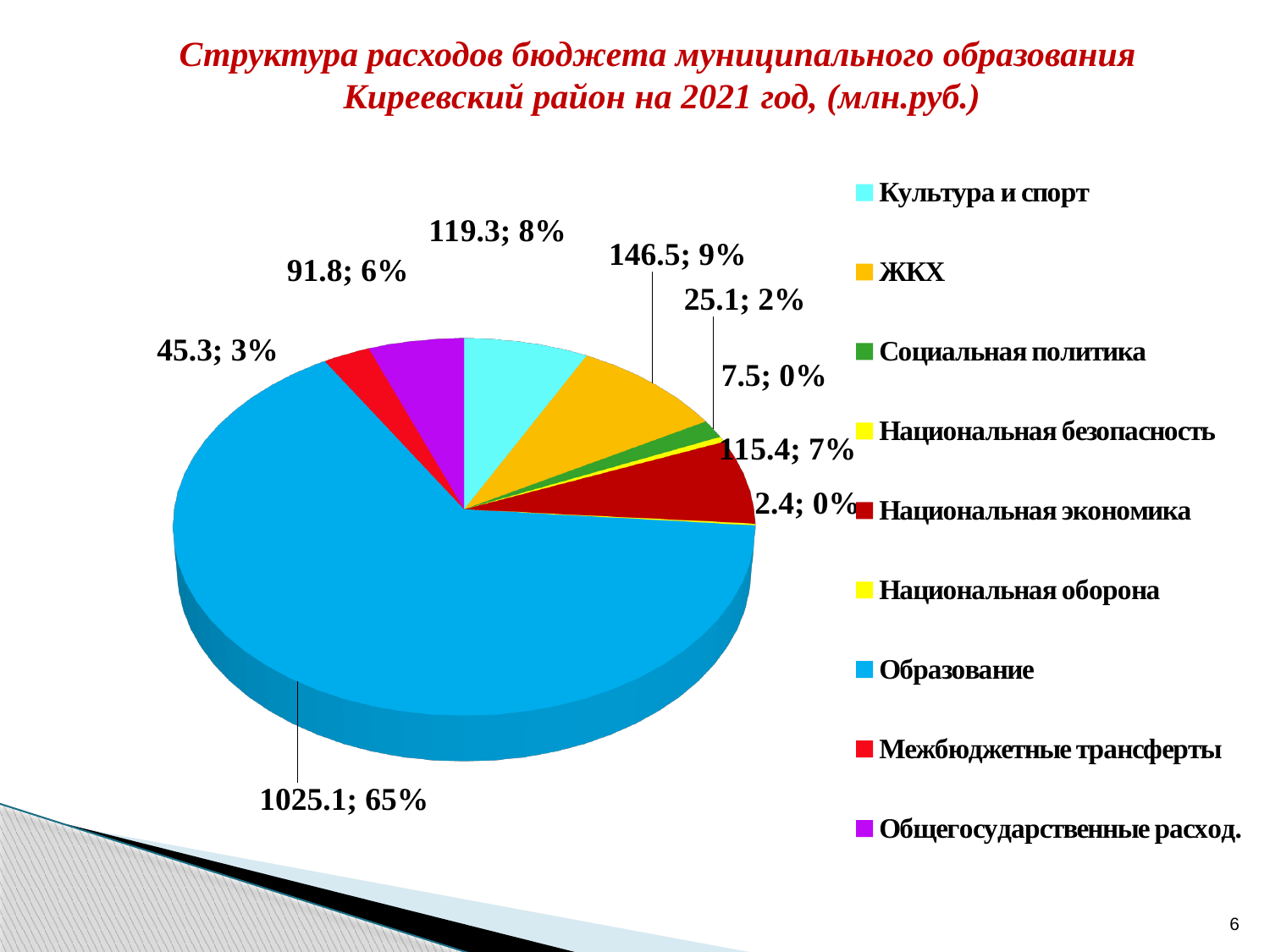

# Структура расходов бюджета муниципального образования Киреевский район на 2021 год, (млн.руб.)

[unsupported chart]

6